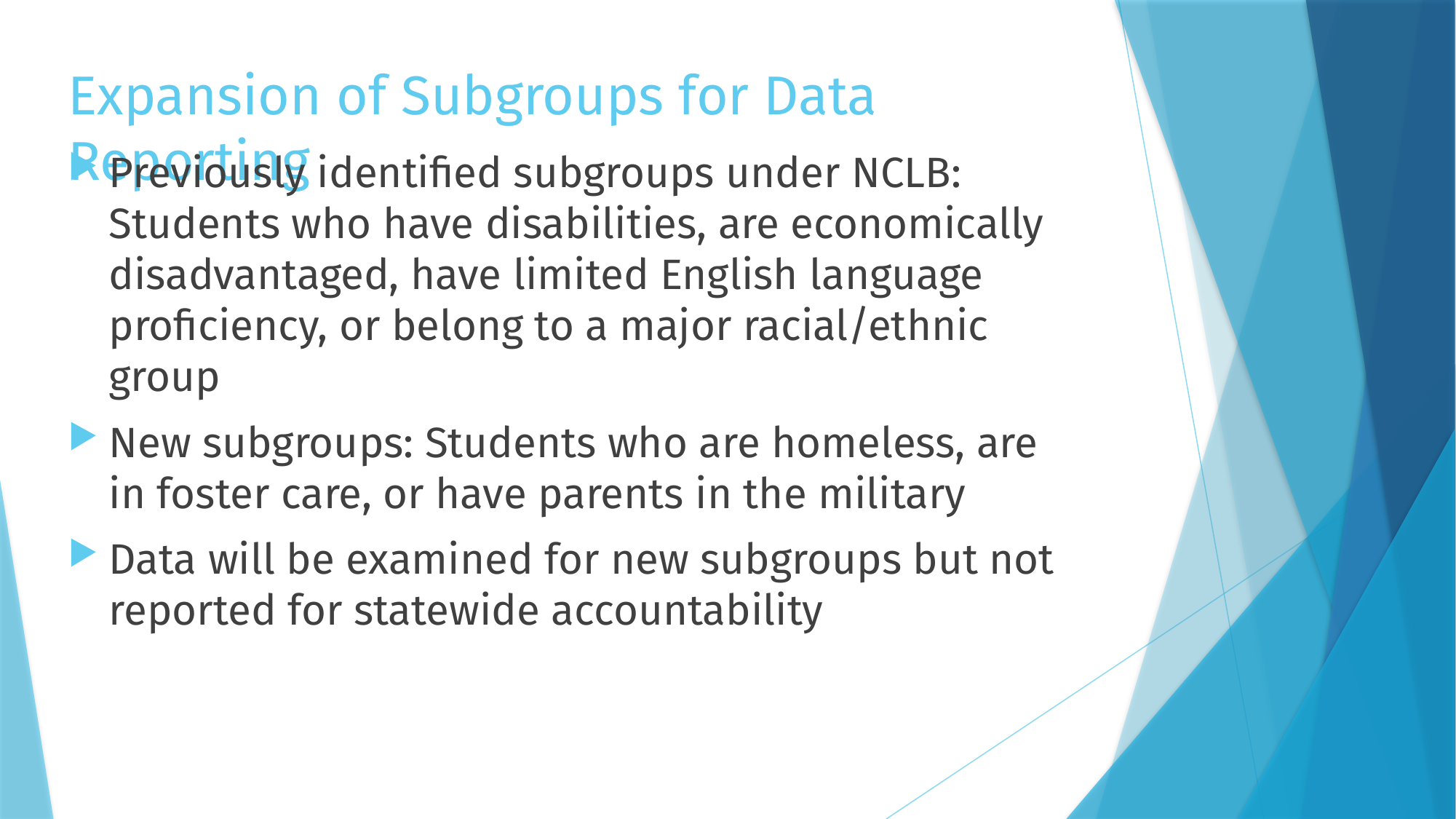

# Expansion of Subgroups for Data Reporting
Previously identified subgroups under NCLB: Students who have disabilities, are economically disadvantaged, have limited English language proficiency, or belong to a major racial/ethnic group
New subgroups: Students who are homeless, are in foster care, or have parents in the military
Data will be examined for new subgroups but not reported for statewide accountability